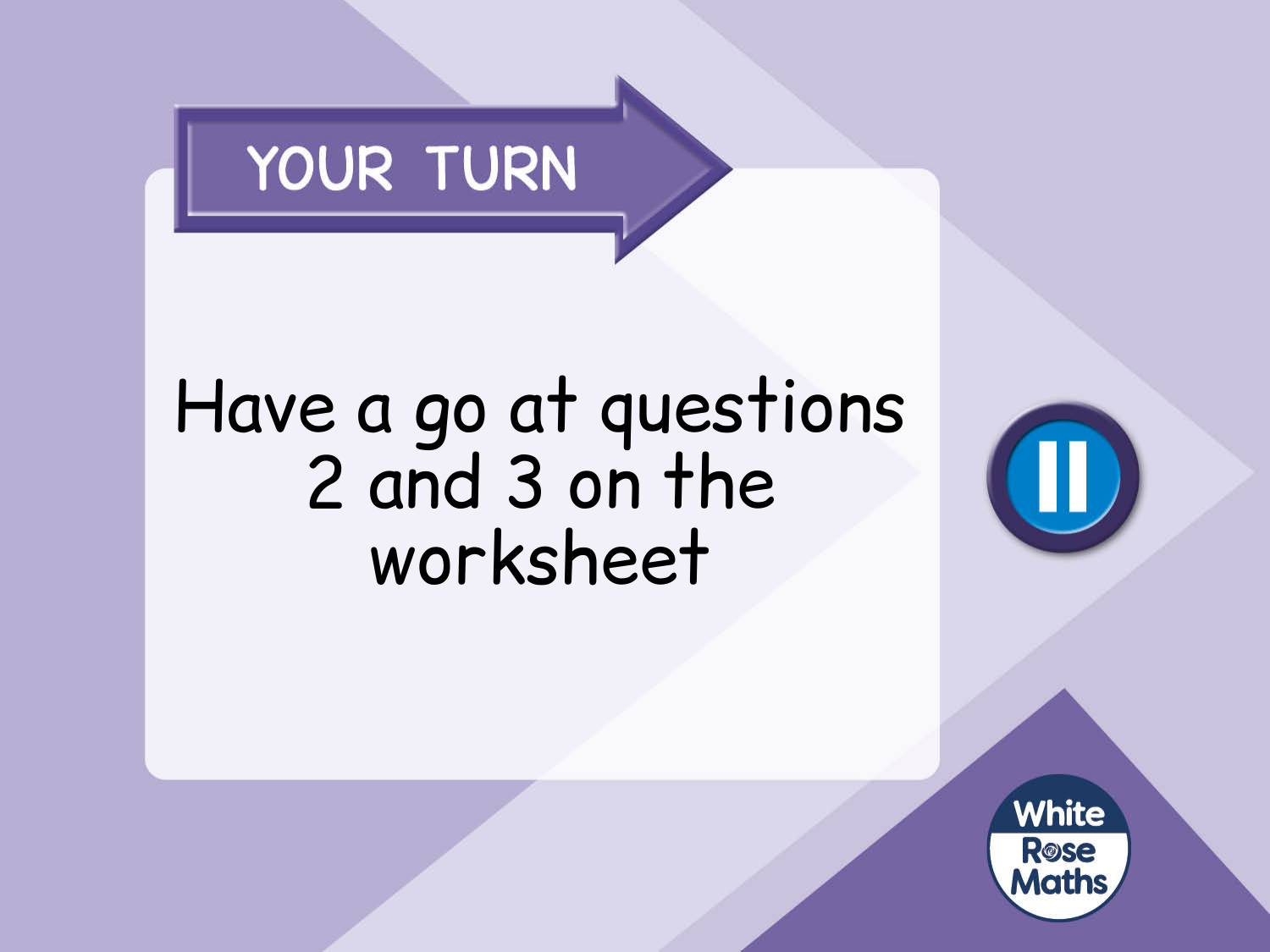

# Have a go at questions 2 and 3 on the worksheet